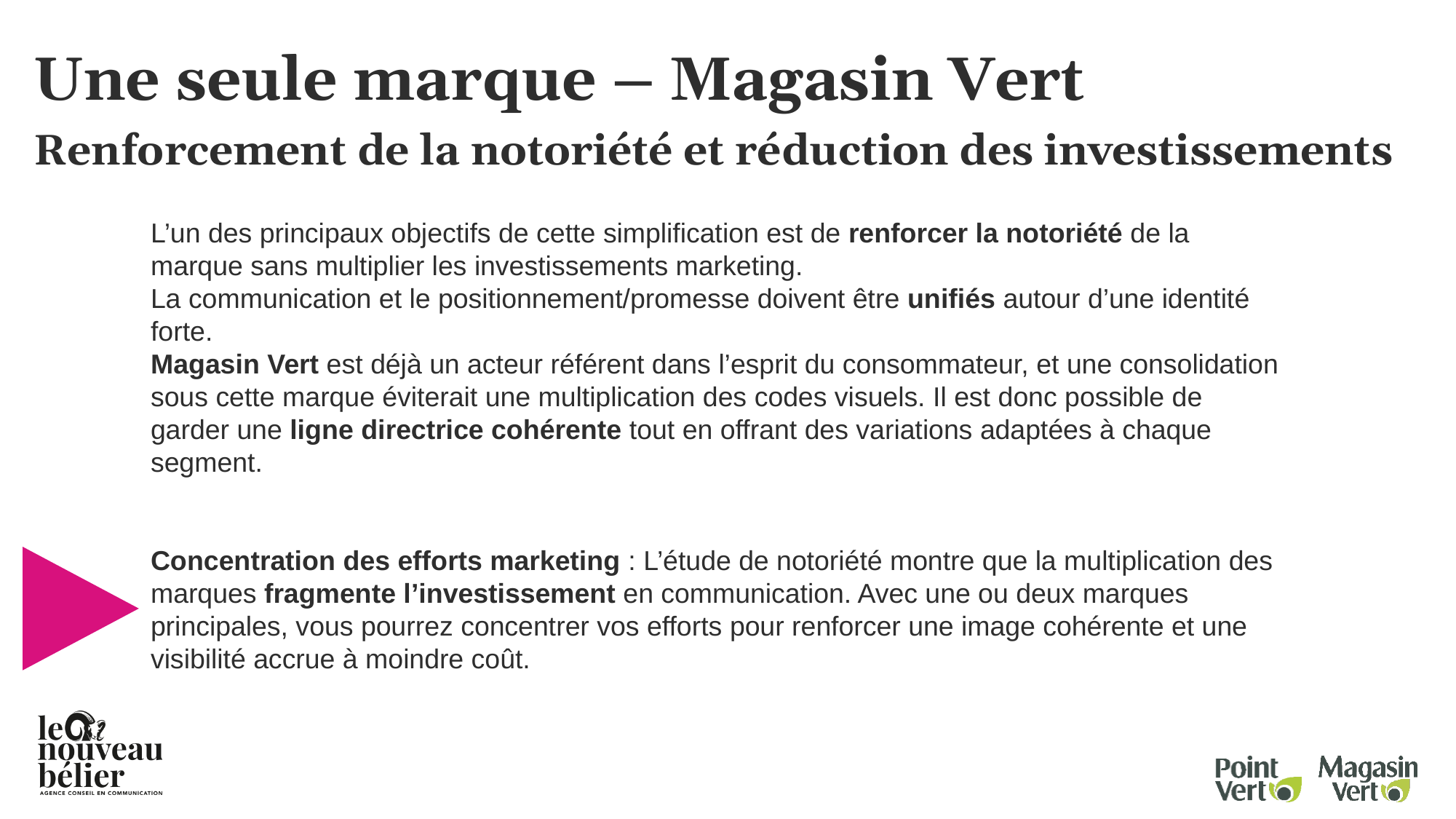

Une seule marque – Magasin Vert
Renforcement de la notoriété et réduction des investissements
L’un des principaux objectifs de cette simplification est de renforcer la notoriété de la marque sans multiplier les investissements marketing.
La communication et le positionnement/promesse doivent être unifiés autour d’une identité forte.
Magasin Vert est déjà un acteur référent dans l’esprit du consommateur, et une consolidation sous cette marque éviterait une multiplication des codes visuels. Il est donc possible de garder une ligne directrice cohérente tout en offrant des variations adaptées à chaque segment.
Concentration des efforts marketing : L’étude de notoriété montre que la multiplication des marques fragmente l’investissement en communication. Avec une ou deux marques principales, vous pourrez concentrer vos efforts pour renforcer une image cohérente et une visibilité accrue à moindre coût.